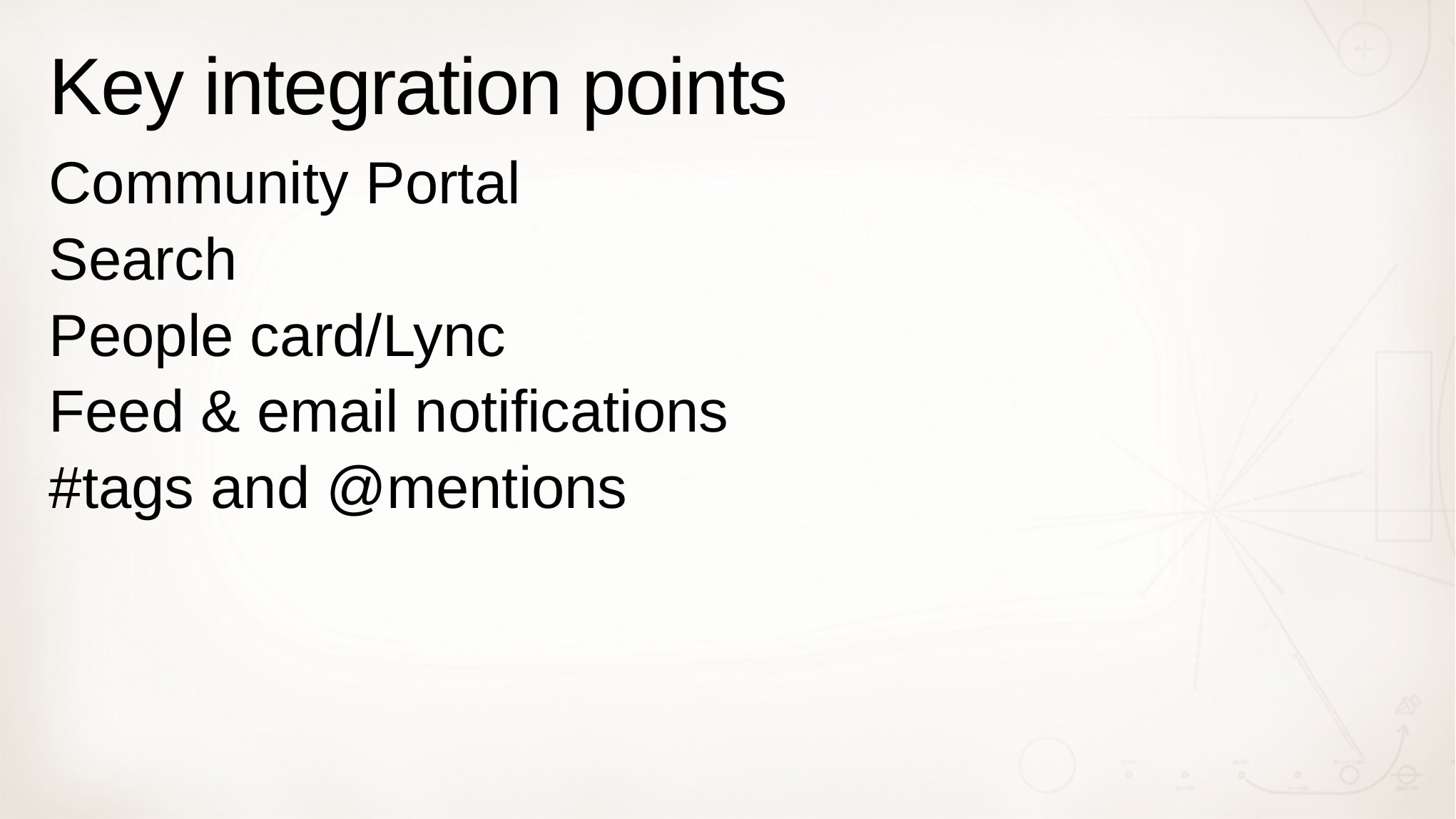

# Key integration points
Community Portal
Search
People card/Lync
Feed & email notifications
#tags and @mentions